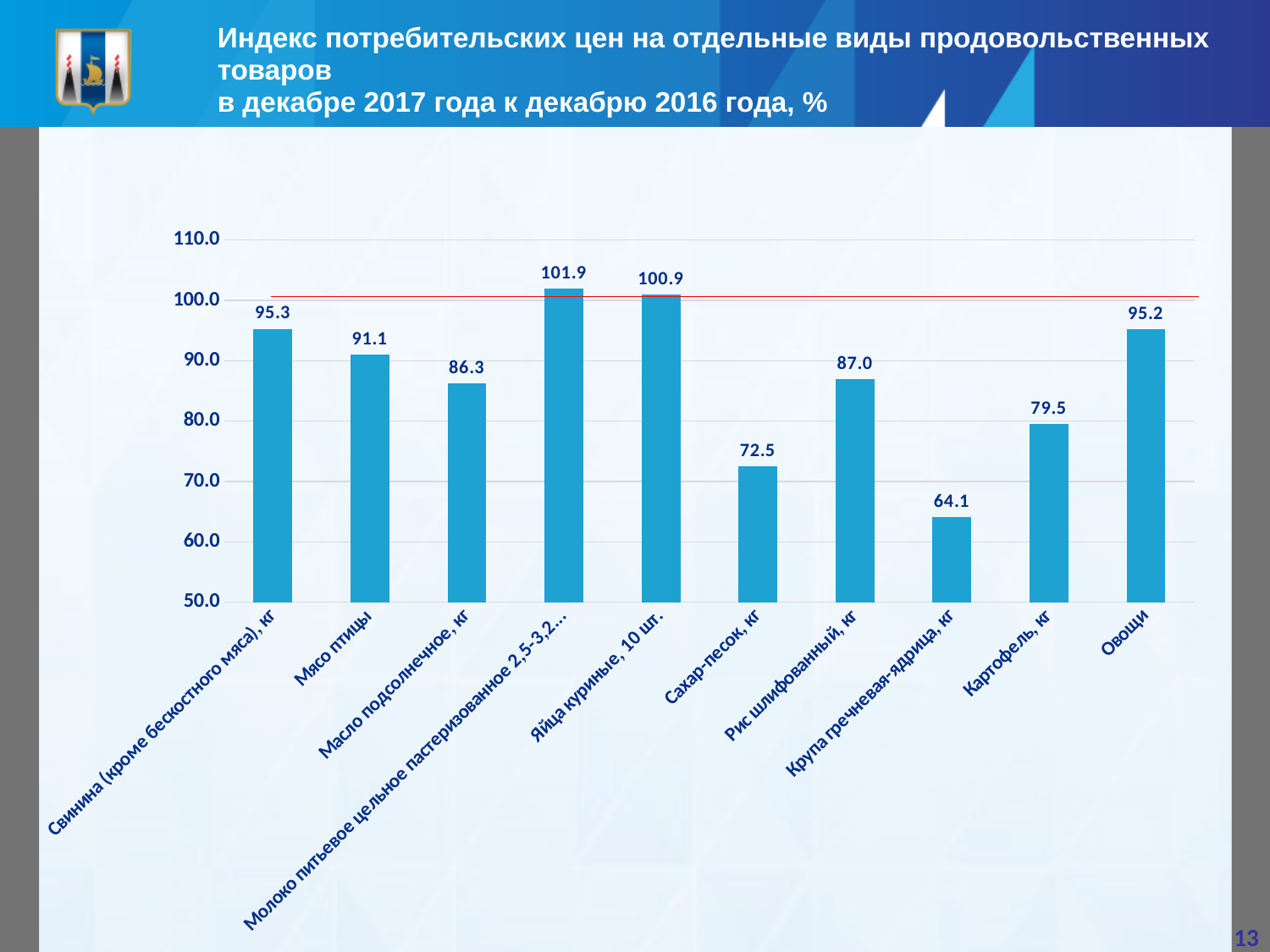

Индекс потребительских цен на отдельные виды продовольственных товаров
в декабре 2017 года к декабрю 2016 года, %

### Chart

| Category |  |
|---|---|
| Свинина (кроме бескостного мяса), кг | 95.27 |
| Мясо птицы | 91.05 |
| Масло подсолнечное, кг | 86.29 |
| Молоко питьевое цельное пастеризованное 2,5-3,2% жирности, л | 101.92 |
| Яйца куриные, 10 шт. | 100.91 |
| Сахар-песок, кг | 72.47 |
| Рис шлифованный, кг | 86.97 |
| Крупа гречневая-ядрица, кг | 64.08 |
| Картофель, кг | 79.52 |
| Овощи | 95.18 |
13